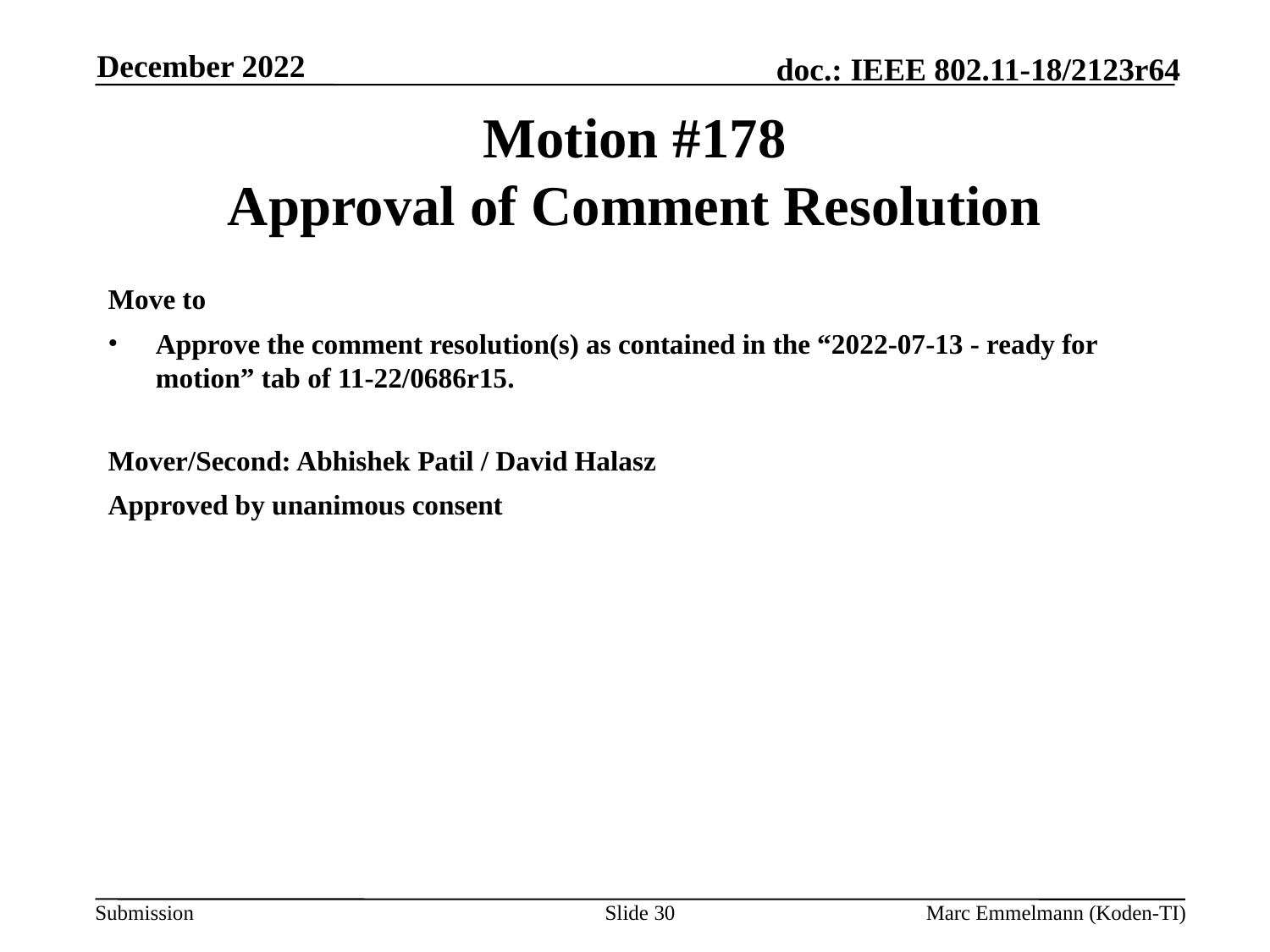

December 2022
# Motion #178 Approval of Comment Resolution
Move to
Approve the comment resolution(s) as contained in the “2022-07-13 - ready for motion” tab of 11-22/0686r15.

Mover/Second: Abhishek Patil / David Halasz
Approved by unanimous consent

Slide 30
Marc Emmelmann (Koden-TI)